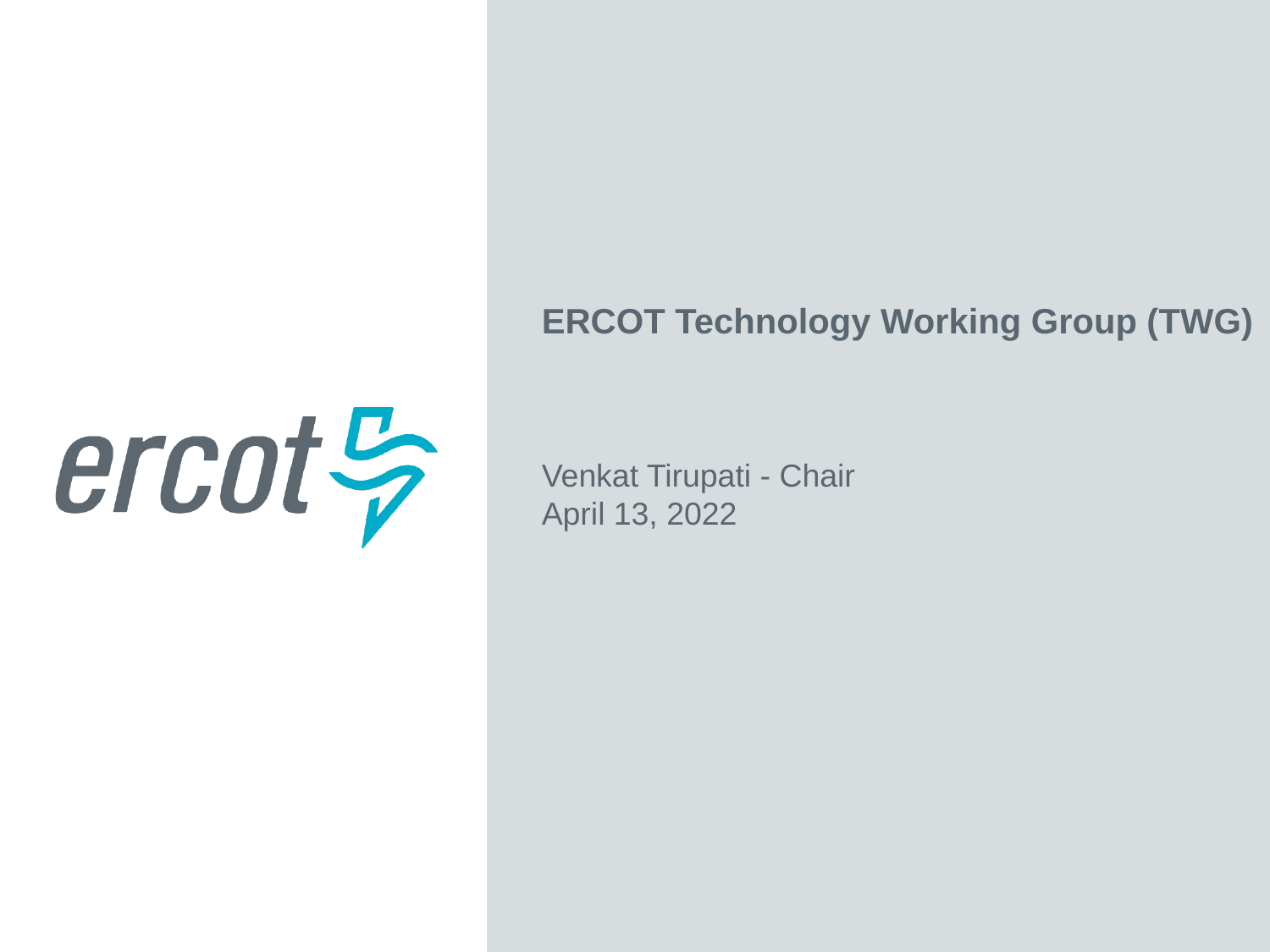

ERCOT Technology Working Group (TWG)

Venkat Tirupati - Chair
April 13, 2022